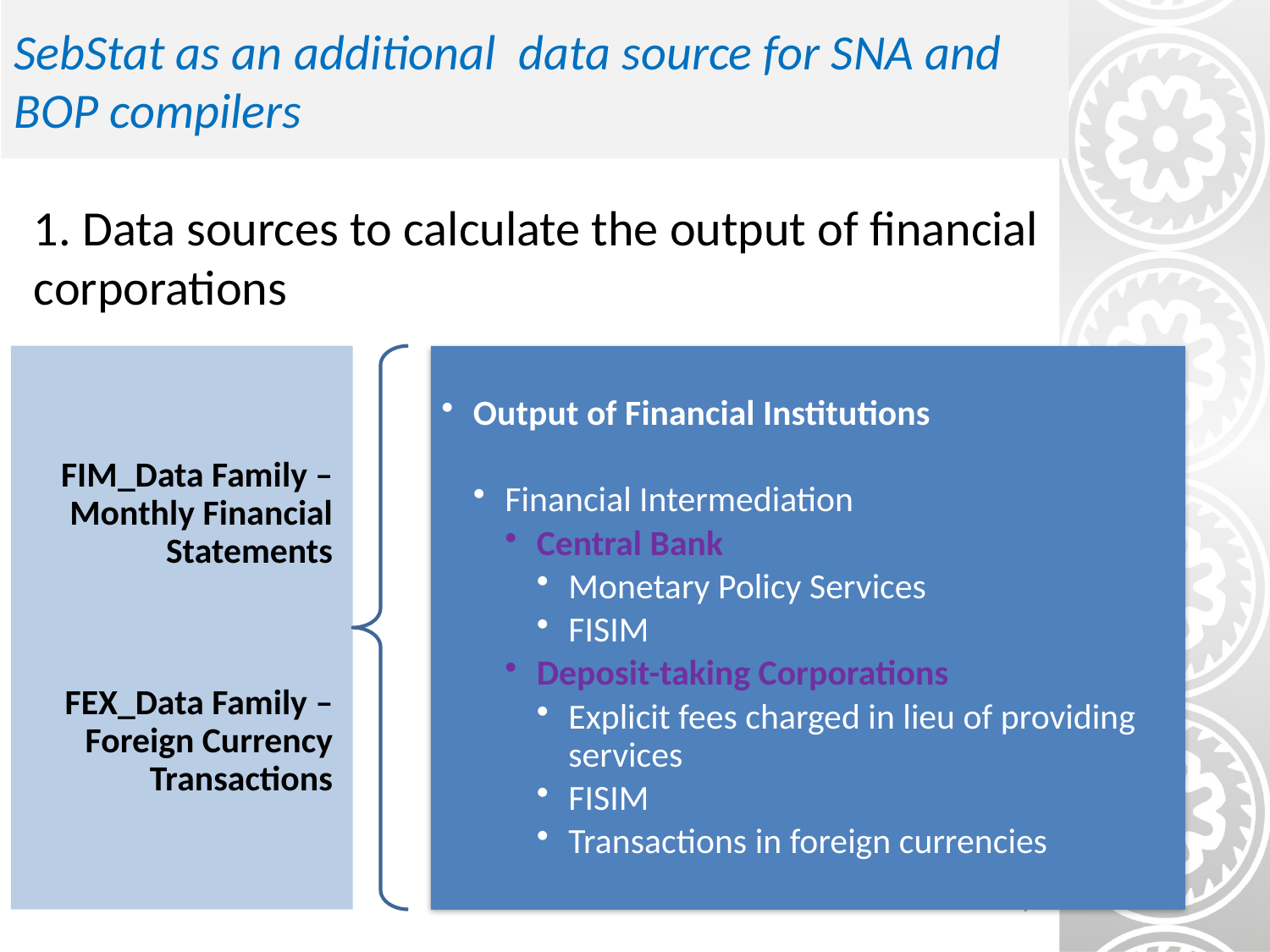

# SebStat as an additional  data source for SNA and BOP compilers
1. Data sources to calculate the output of financial corporations

FIM_Data Family – Monthly Financial Statements

FEX_Data Family – Foreign Currency Transactions
Output of Financial Institutions

Financial Intermediation
Central Bank
Monetary Policy Services
FISIM
Deposit-taking Corporations
Explicit fees charged in lieu of providing services
FISIM
Transactions in foreign currencies
9